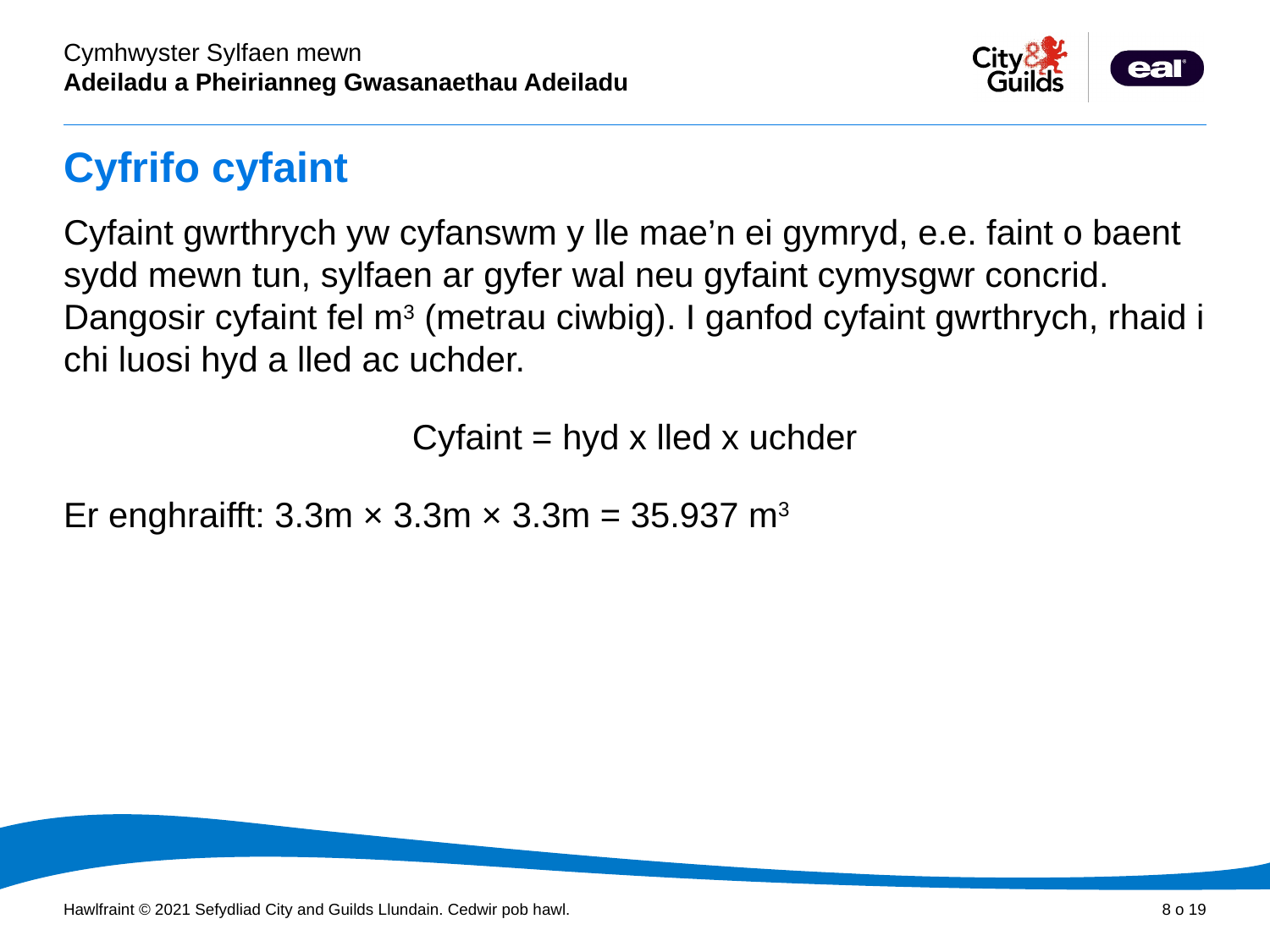

# Cyfrifo cyfaint
Cyfaint gwrthrych yw cyfanswm y lle mae’n ei gymryd, e.e. faint o baent sydd mewn tun, sylfaen ar gyfer wal neu gyfaint cymysgwr concrid. Dangosir cyfaint fel m3 (metrau ciwbig). I ganfod cyfaint gwrthrych, rhaid i chi luosi hyd a lled ac uchder.
Cyfaint = hyd x lled x uchder
Er enghraifft: 3.3m × 3.3m × 3.3m = 35.937 m3